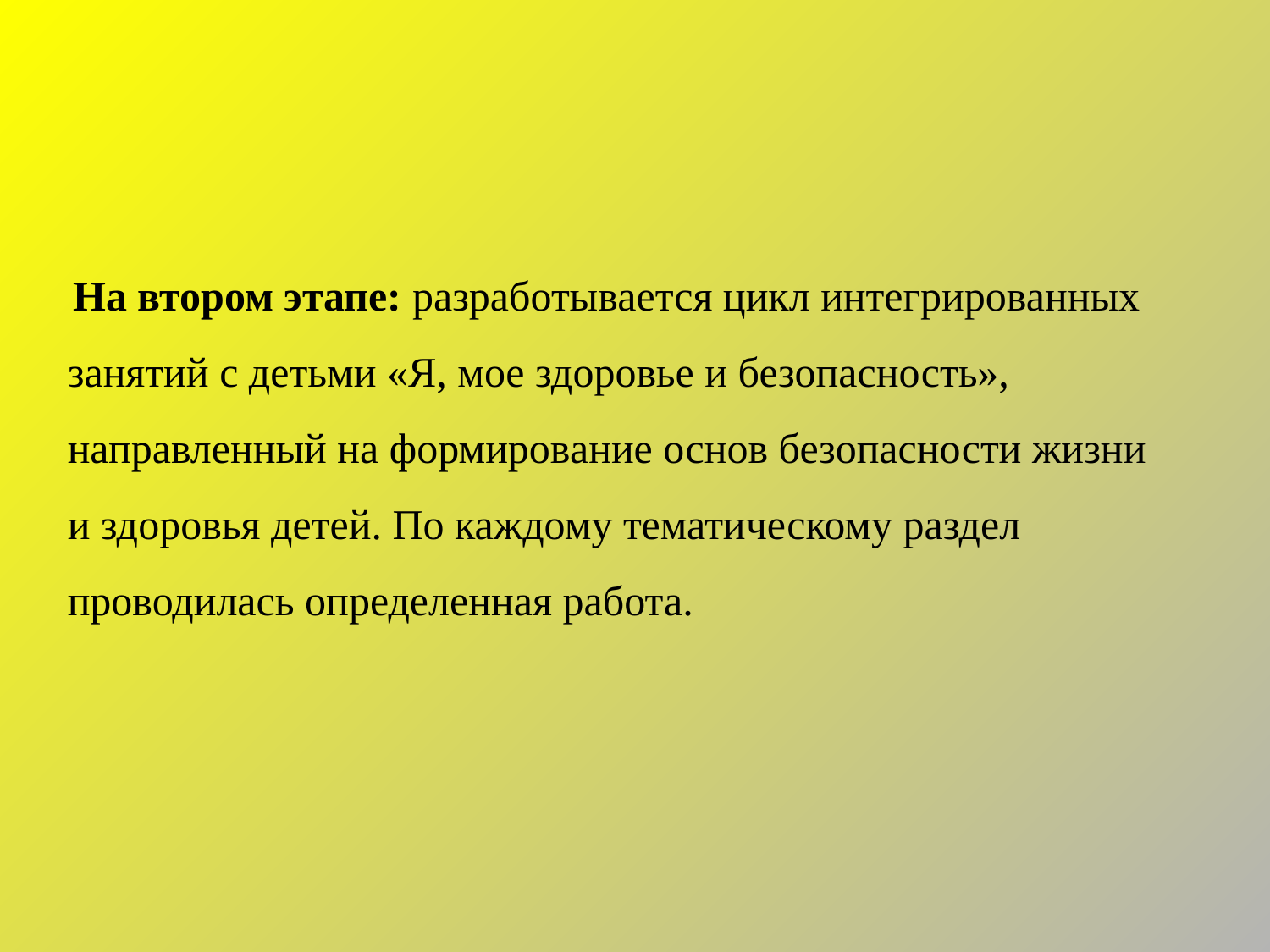

На втором этапе: разработывается цикл интегрированных занятий с детьми «Я, мое здоровье и безопасность», направленный на формирование основ безопасности жизни и здоровья детей. По каждому тематическому раздел проводилась определенная работа.